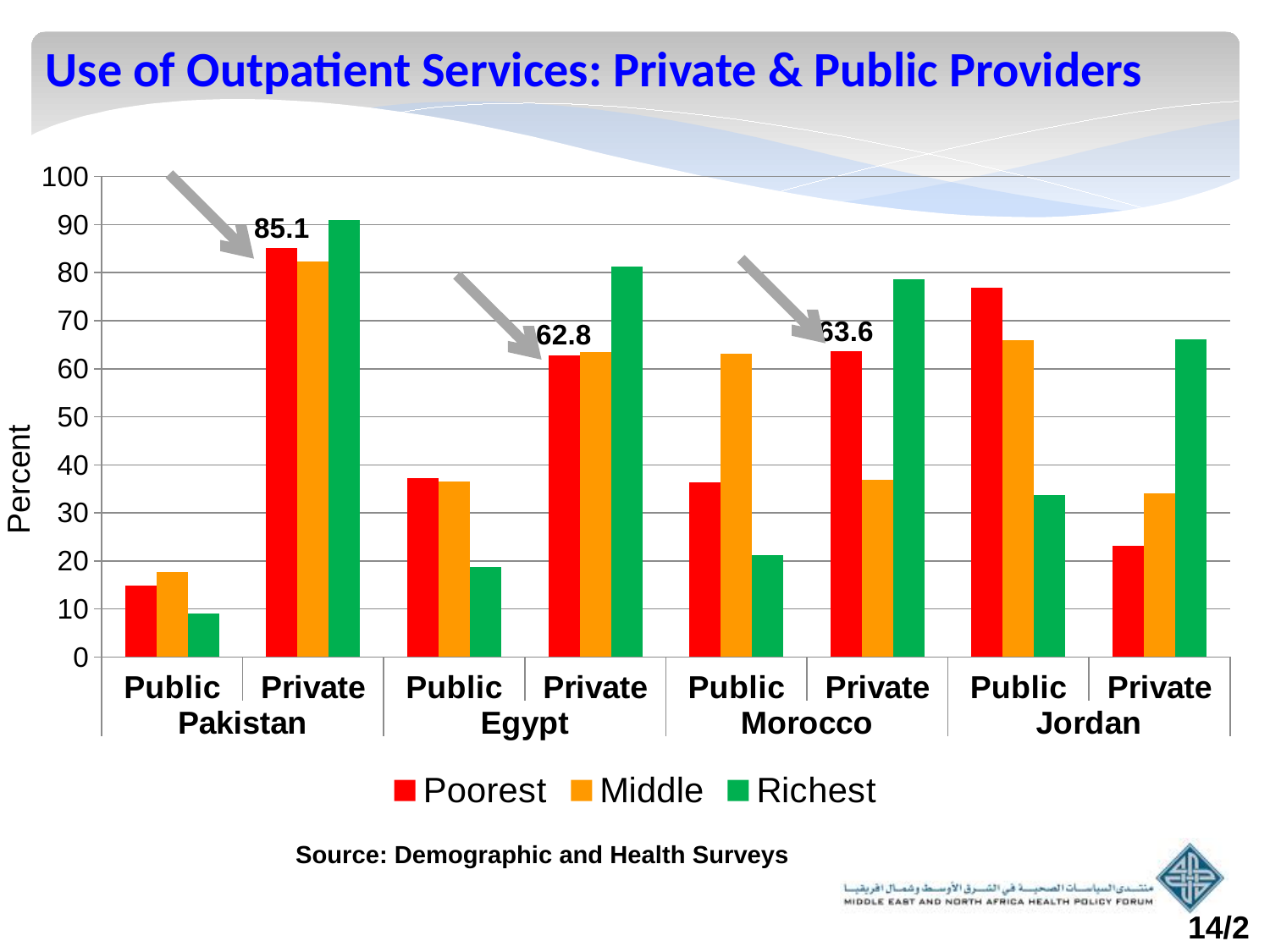

Use of Outpatient Services: Private & Public Providers

### Chart

| Category | Poorest | Middle | Richest |
|---|---|---|---|
| Public | 14.9 | 17.7 | 9.1 |
| Private | 85.1 | 82.3 | 90.9 |
| Public | 37.2 | 36.5 | 18.7 |
| Private | 62.8 | 63.5 | 81.3 |
| Public | 36.4 | 63.1 | 21.3 |
| Private | 63.6 | 36.9 | 78.7 |
| Public | 76.9 | 66.0 | 33.8 |
| Private | 23.1 | 34.0 | 66.2 |
Percent
Source: Demographic and Health Surveys
14/25